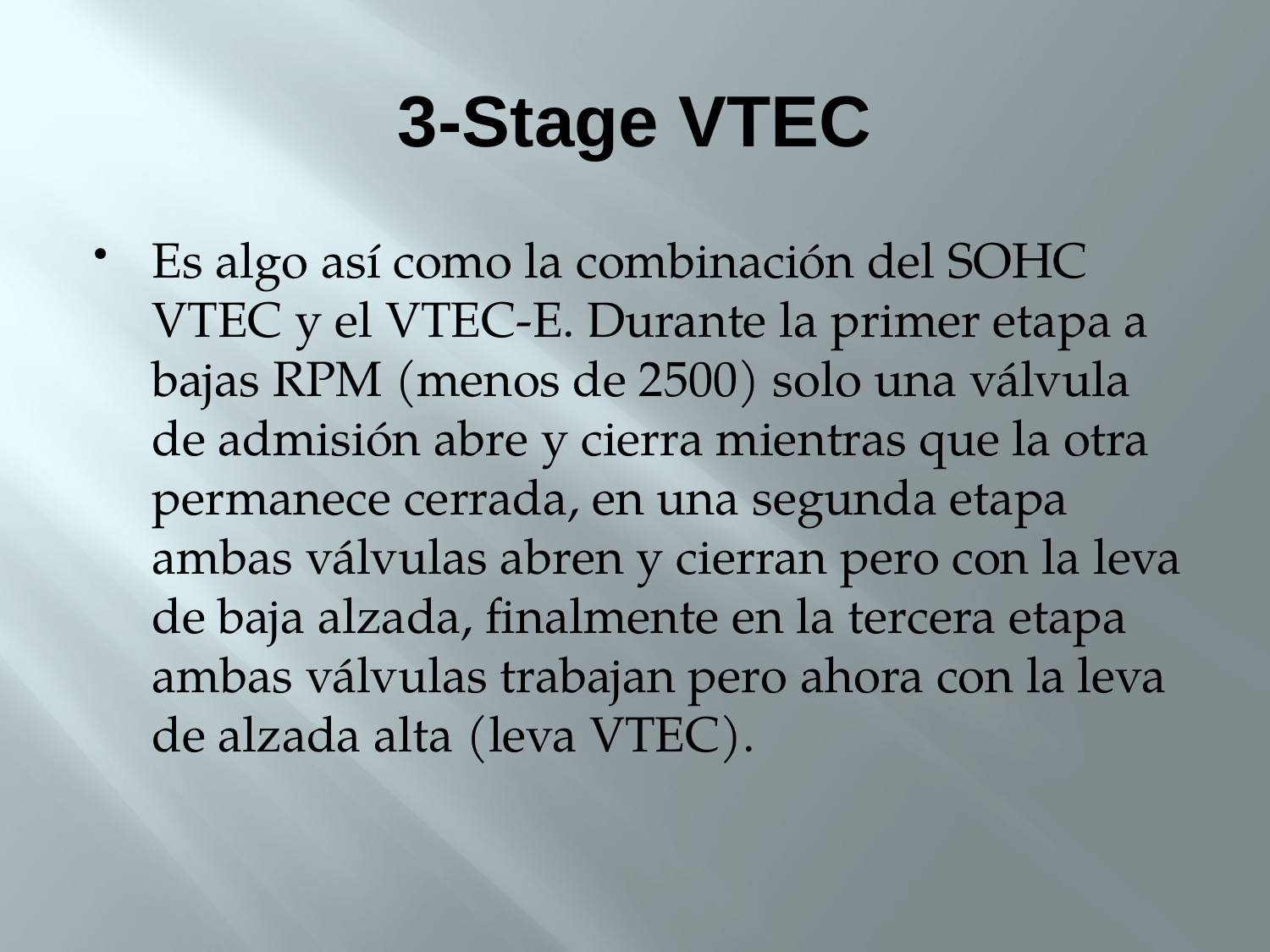

# 3-Stage VTEC
Es algo así como la combinación del SOHC VTEC y el VTEC-E. Durante la primer etapa a bajas RPM (menos de 2500) solo una válvula de admisión abre y cierra mientras que la otra permanece cerrada, en una segunda etapa ambas válvulas abren y cierran pero con la leva de baja alzada, finalmente en la tercera etapa ambas válvulas trabajan pero ahora con la leva de alzada alta (leva VTEC).